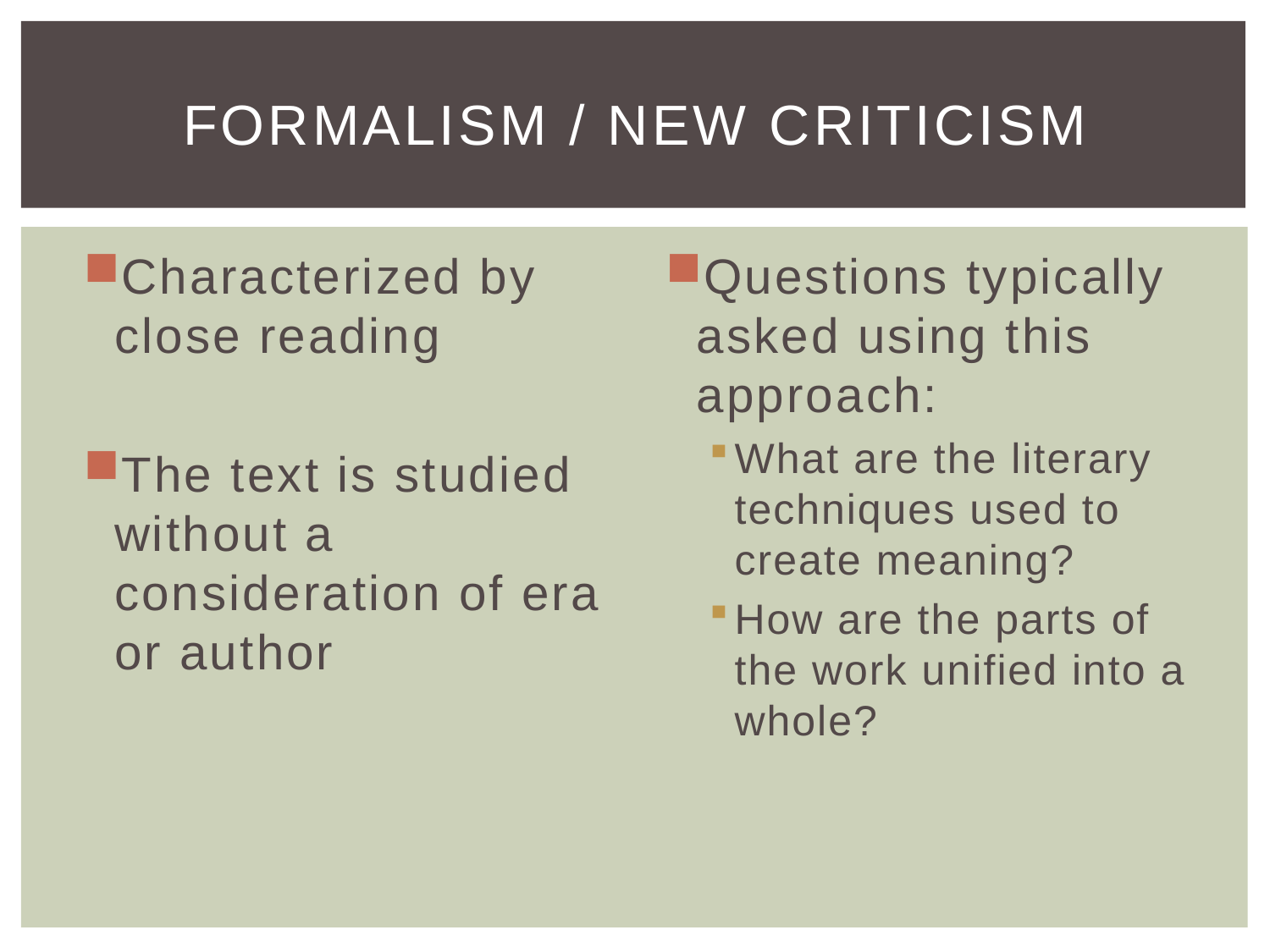

# Formalism / new criticism
Characterized by close reading

The text is studied without a consideration of era or author
Questions typically asked using this approach:
What are the literary techniques used to create meaning?
How are the parts of the work unified into a whole?